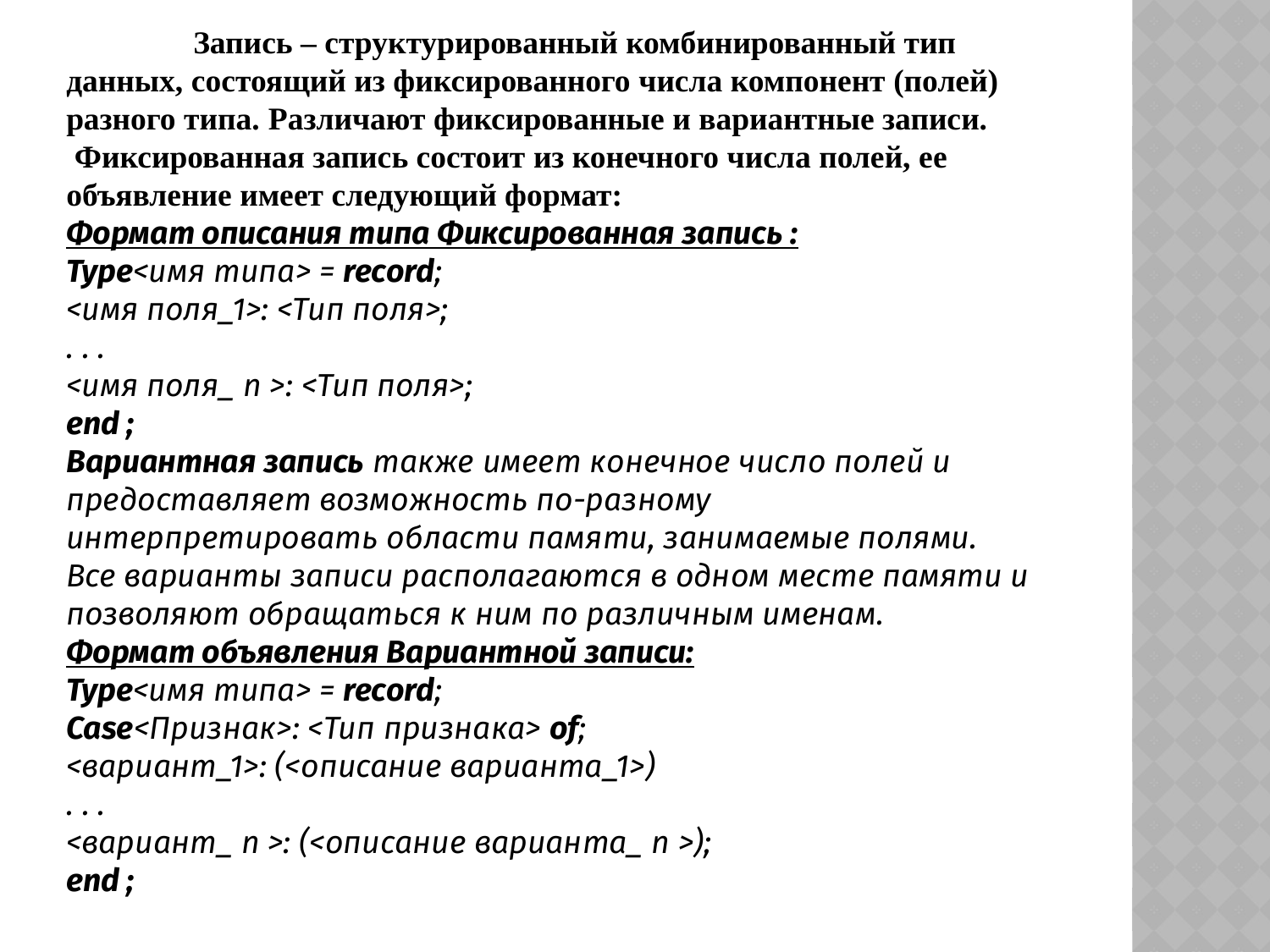

Запись – структурированный комбинированный тип данных, состоящий из фиксированного числа компонент (полей) разного типа. Различают фиксированные и вариантные записи.
 Фиксированная запись состоит из конечного числа полей, ее объявление имеет следующий формат:
Формат описания типа Фиксированная запись :
Type<имя типа> = record;
<имя поля­_1>: <Тип поля>;
. . .
<имя поля_ n >: <Тип поля>;
end ;
Вариантная запись также имеет конечное число по­лей и предоставляет возможность по-разному интерпретировать об­ласти памяти, занимаемые полями. Все варианты записи располагаются в одном месте памяти и позволяют обращаться к ним по различным именам.
Формат объявления Вариантной записи:
Type<имя типа> = record;
Case<Признак>: <Тип признака> of;
<вариант_1>: (<описание варианта_1>)
. . .
<вариант_ n >: (<описание варианта_ n >);
end ;